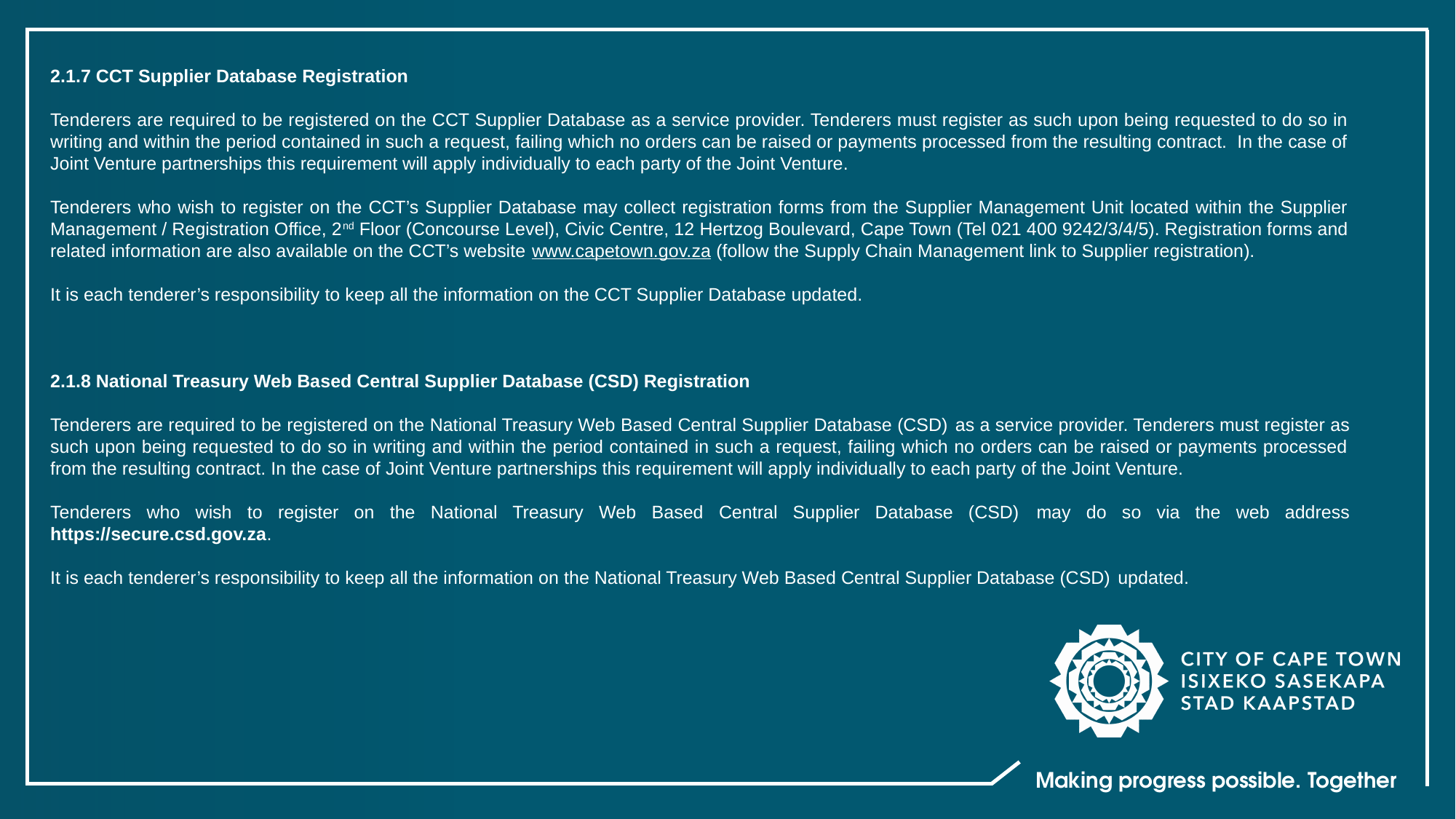

2.1.7 CCT Supplier Database Registration

Tenderers are required to be registered on the CCT Supplier Database as a service provider. Tenderers must register as such upon being requested to do so in writing and within the period contained in such a request, failing which no orders can be raised or payments processed from the resulting contract.  In the case of Joint Venture partnerships this requirement will apply individually to each party of the Joint Venture.

Tenderers who wish to register on the CCT’s Supplier Database may collect registration forms from the Supplier Management Unit located within the Supplier Management / Registration Office, 2nd Floor (Concourse Level), Civic Centre, 12 Hertzog Boulevard, Cape Town (Tel 021 400 9242/3/4/5). Registration forms and related information are also available on the CCT’s website www.capetown.gov.za (follow the Supply Chain Management link to Supplier registration).

It is each tenderer’s responsibility to keep all the information on the CCT Supplier Database updated.

2.1.8 National Treasury Web Based Central Supplier Database (CSD) Registration

Tenderers are required to be registered on the National Treasury Web Based Central Supplier Database (CSD) as a service provider. Tenderers must register as such upon being requested to do so in writing and within the period contained in such a request, failing which no orders can be raised or payments processed from the resulting contract. In the case of Joint Venture partnerships this requirement will apply individually to each party of the Joint Venture.

Tenderers who wish to register on the National Treasury Web Based Central Supplier Database (CSD) may do so via the web address https://secure.csd.gov.za.

It is each tenderer’s responsibility to keep all the information on the National Treasury Web Based Central Supplier Database (CSD) updated.